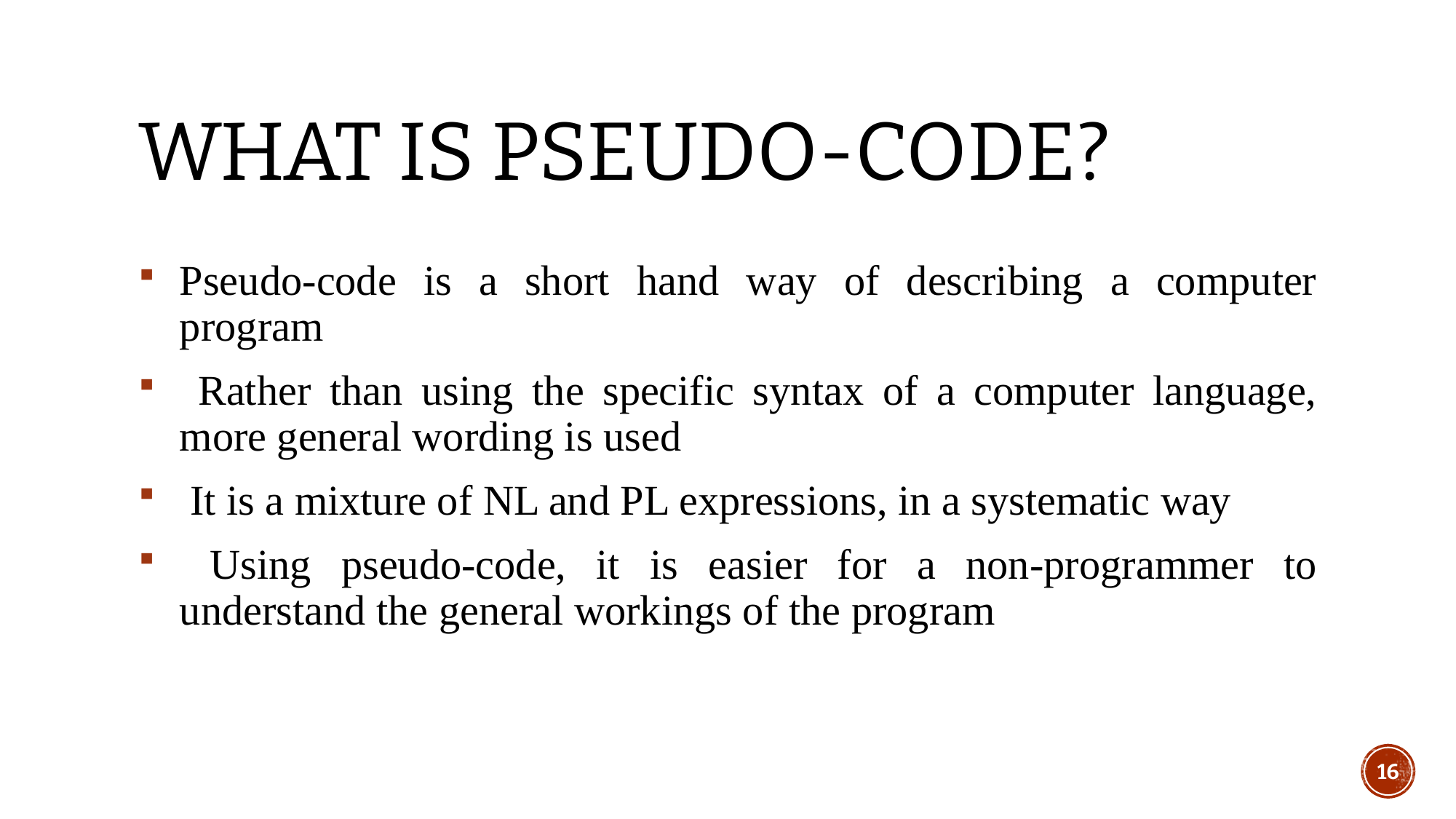

# What is Pseudo-code?
Pseudo-code is a short hand way of describing a computer program
 Rather than using the specific syntax of a computer language, more general wording is used
 It is a mixture of NL and PL expressions, in a systematic way
 Using pseudo-code, it is easier for a non-programmer to understand the general workings of the program

16